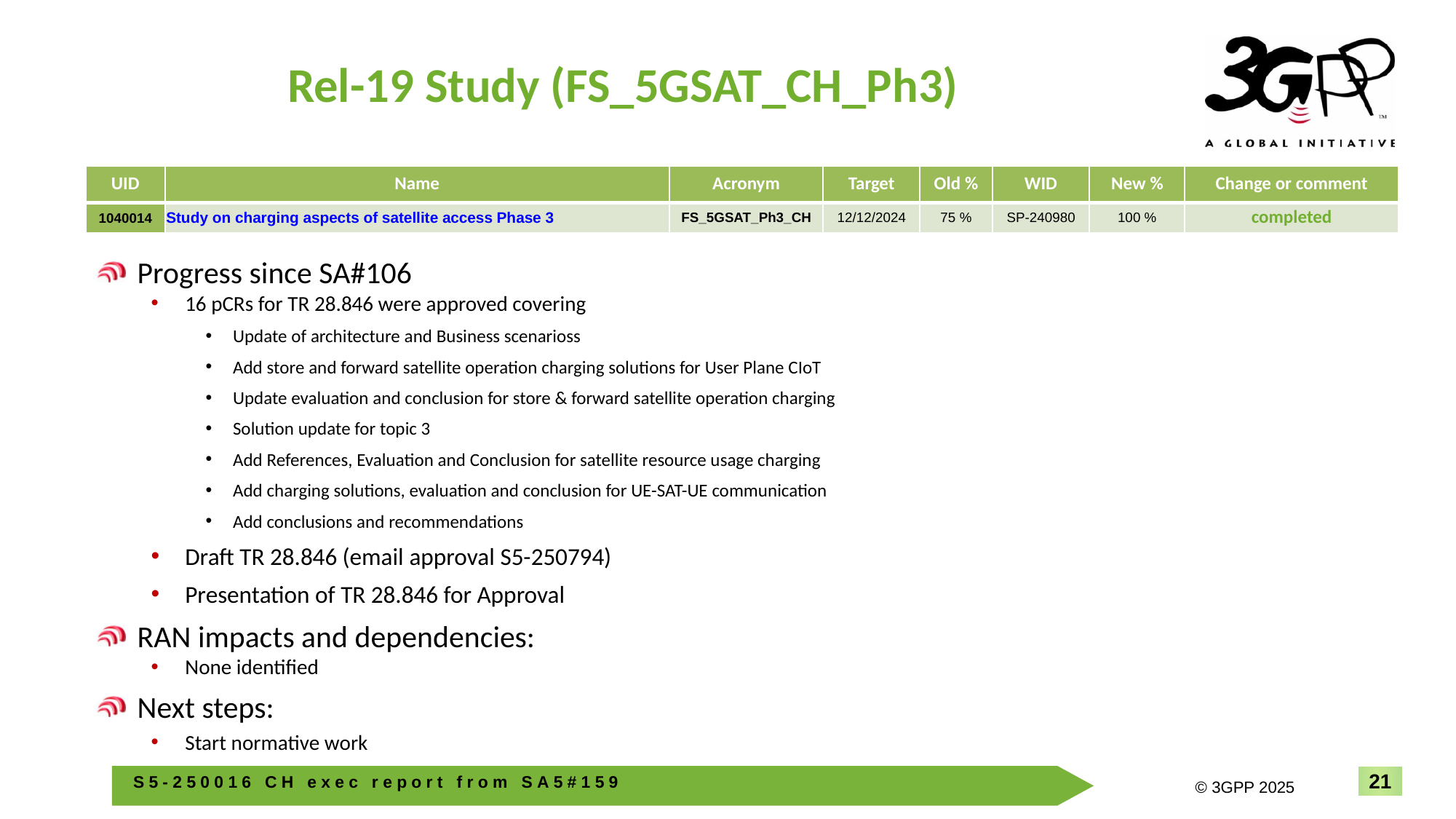

# Rel-19 Study (FS_5GSAT_CH_Ph3)
| UID | Name | Acronym | Target | Old % | WID | New % | Change or comment |
| --- | --- | --- | --- | --- | --- | --- | --- |
| 1040014 | Study on charging aspects of satellite access Phase 3 | FS\_5GSAT\_Ph3\_CH | 12/12/2024 | 75 % | SP-240980 | 100 % | completed |
Progress since SA#106
16 pCRs for TR 28.846 were approved covering
Update of architecture and Business scenarioss
Add store and forward satellite operation charging solutions for User Plane CIoT
Update evaluation and conclusion for store & forward satellite operation charging
Solution update for topic 3
Add References, Evaluation and Conclusion for satellite resource usage charging
Add charging solutions, evaluation and conclusion for UE-SAT-UE communication
Add conclusions and recommendations
Draft TR 28.846 (email approval S5-250794)
Presentation of TR 28.846 for Approval
RAN impacts and dependencies:
None identified
Next steps:
Start normative work